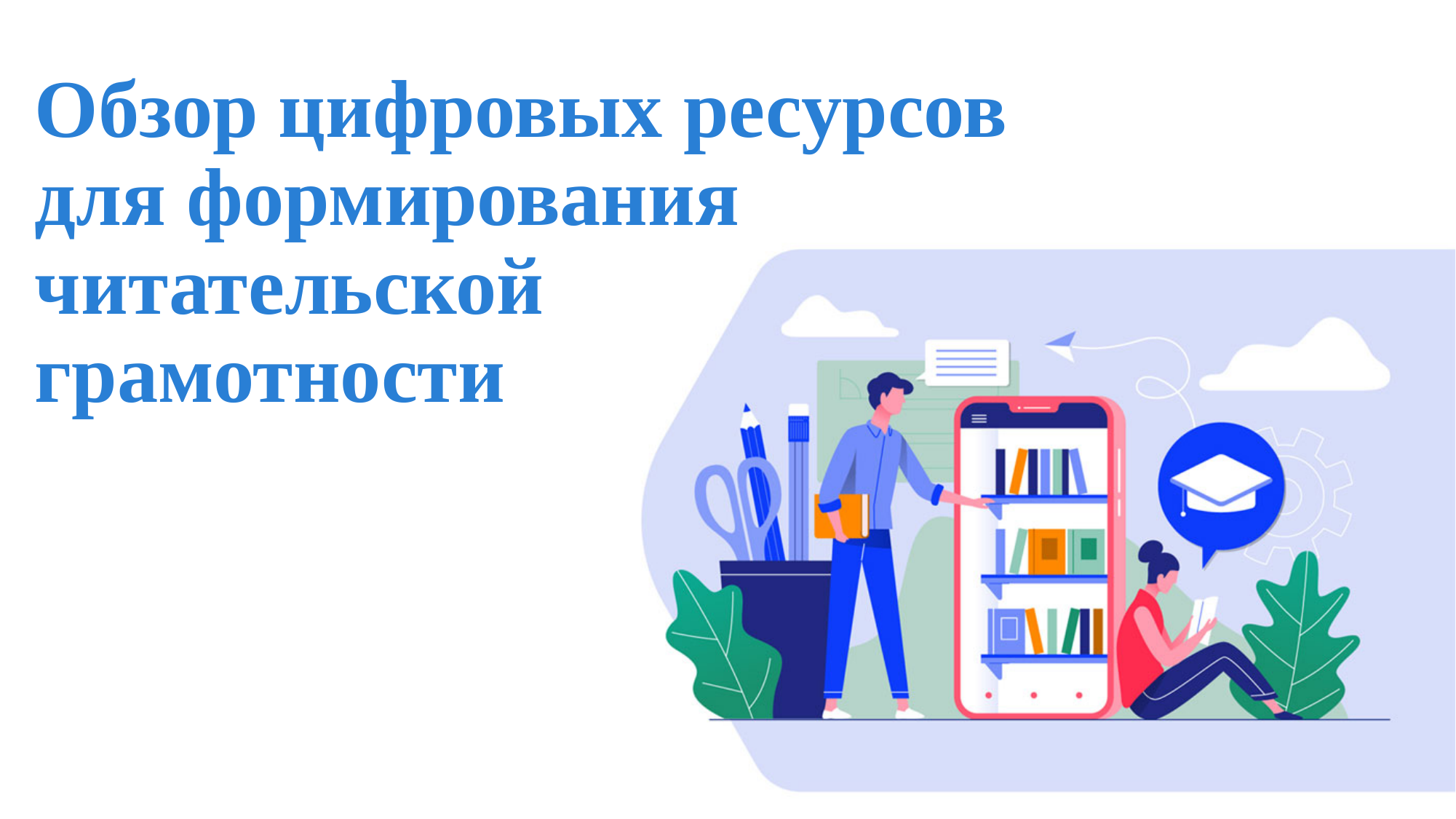

# Обзор цифровых ресурсов для формирования читательской грамотности